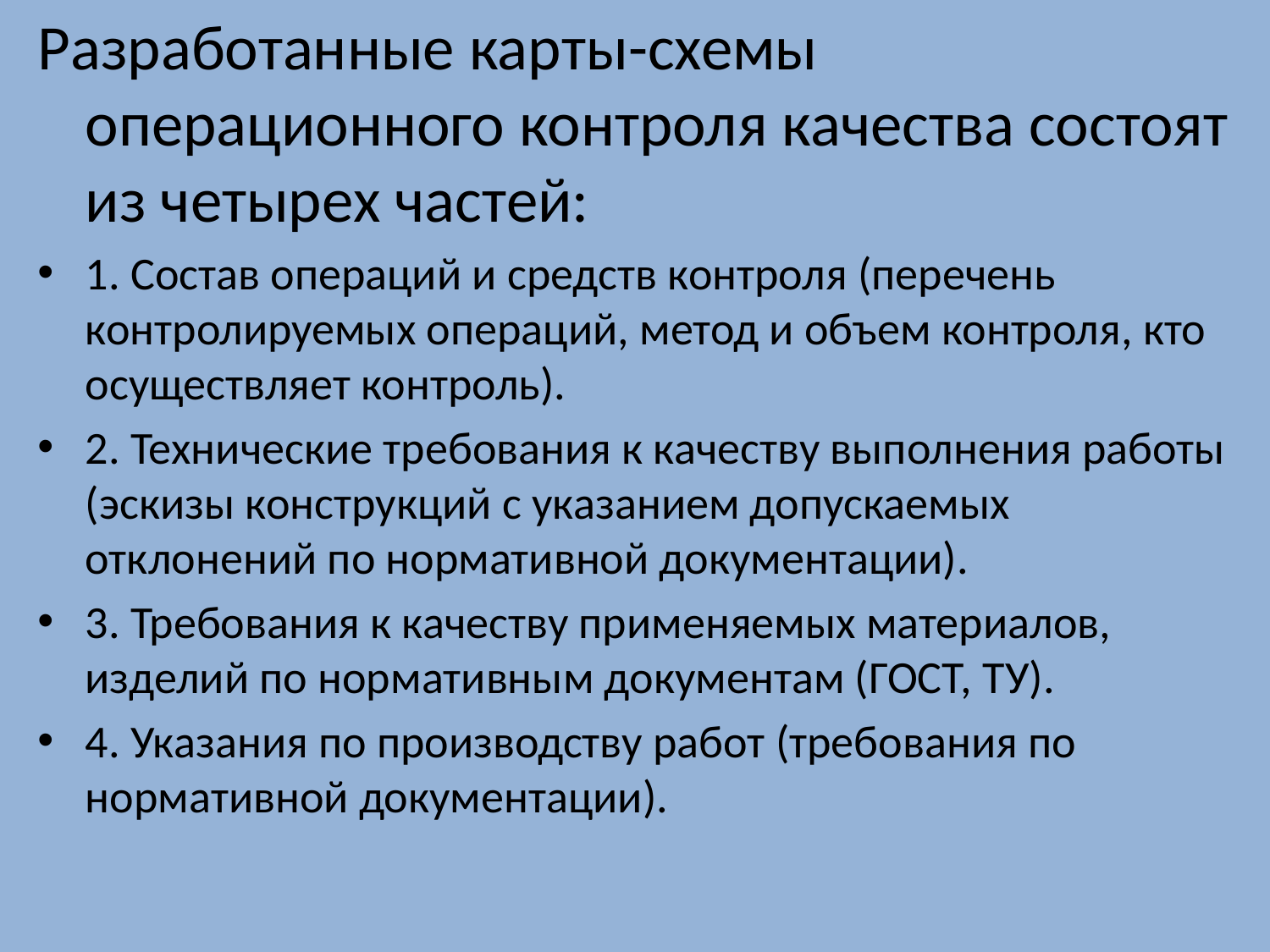

Разработанные карты-схемы операционного контроля качества состоят из четырех частей:
1. Состав операций и средств контроля (перечень контролируемых операций, метод и объем контроля, кто осуществляет контроль).
2. Технические требования к качеству выполнения работы (эскизы конструкций с указанием допускаемых отклонений по нормативной документации).
3. Требования к качеству применяемых материалов, изделий по нормативным документам (ГОСТ, ТУ).
4. Указания по производству работ (требования по нормативной документации).